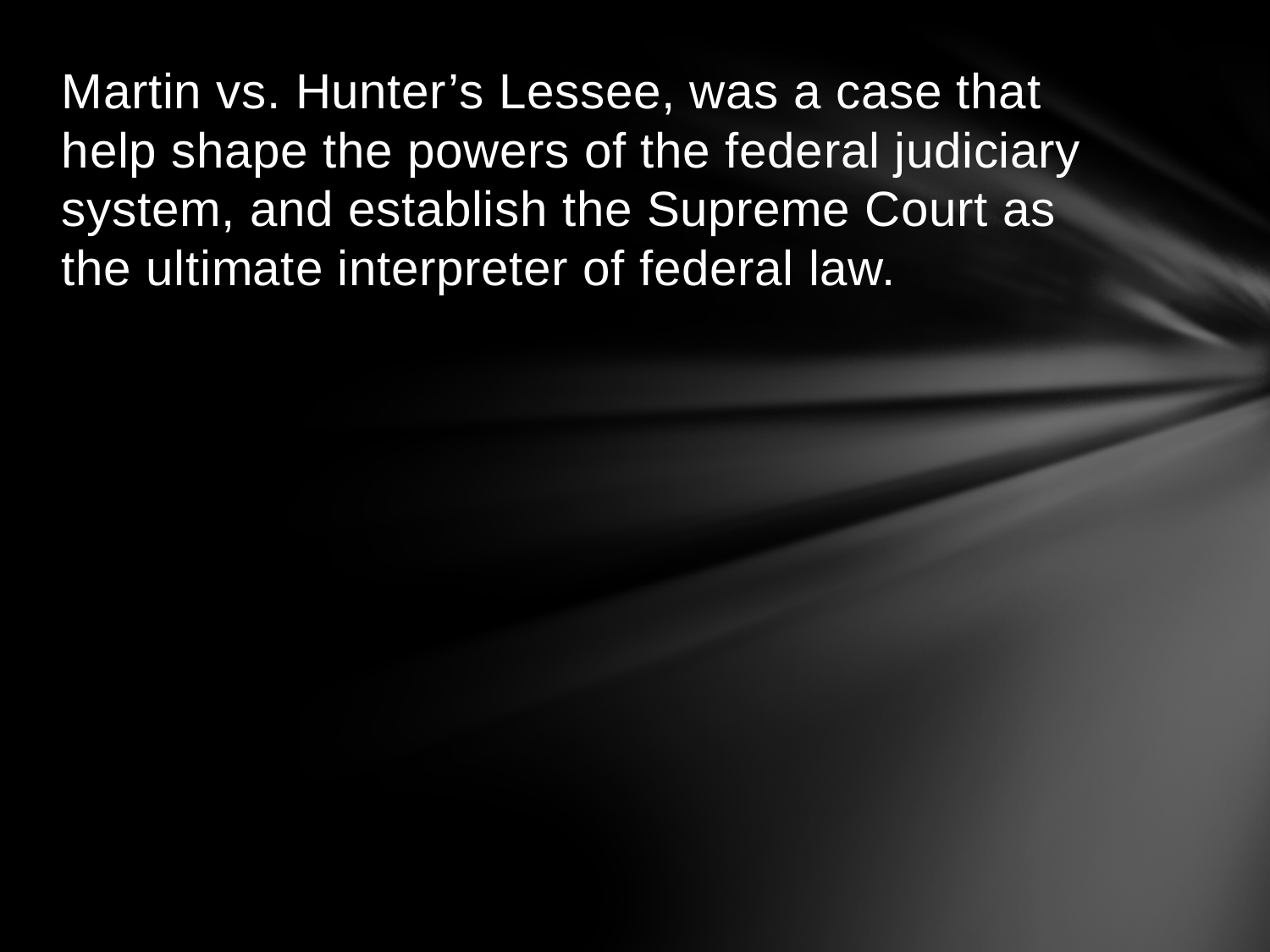

Martin vs. Hunter’s Lessee, was a case that help shape the powers of the federal judiciary system, and establish the Supreme Court as the ultimate interpreter of federal law.